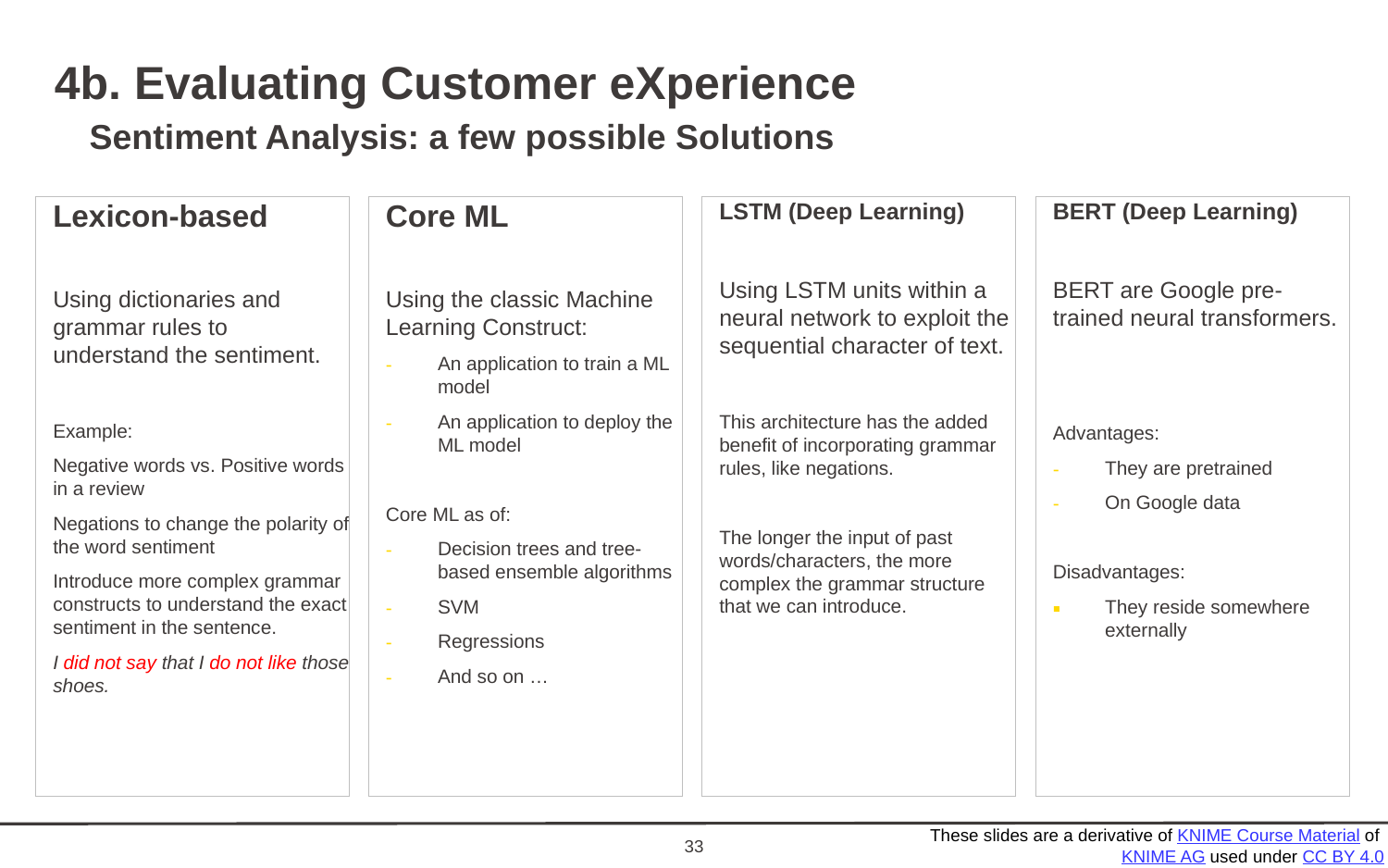

# 4b. Evaluating Customer eXperience
Sentiment Analysis: a few possible Solutions
Lexicon-based

Using dictionaries and grammar rules to understand the sentiment.

Example:
Negative words vs. Positive words in a review
Negations to change the polarity of the word sentiment
Introduce more complex grammar constructs to understand the exact sentiment in the sentence.
I did not say that I do not like those shoes.
Core ML

Using the classic Machine Learning Construct:
An application to train a ML model
An application to deploy the ML model

Core ML as of:
Decision trees and tree-based ensemble algorithms
SVM
Regressions
And so on …
LSTM (Deep Learning)

Using LSTM units within a neural network to exploit the sequential character of text.

This architecture has the added benefit of incorporating grammar rules, like negations.

The longer the input of past words/characters, the more complex the grammar structure that we can introduce.

BERT (Deep Learning)

BERT are Google pre-trained neural transformers.

Advantages:
They are pretrained
On Google data

Disadvantages:
They reside somewhere externally
33